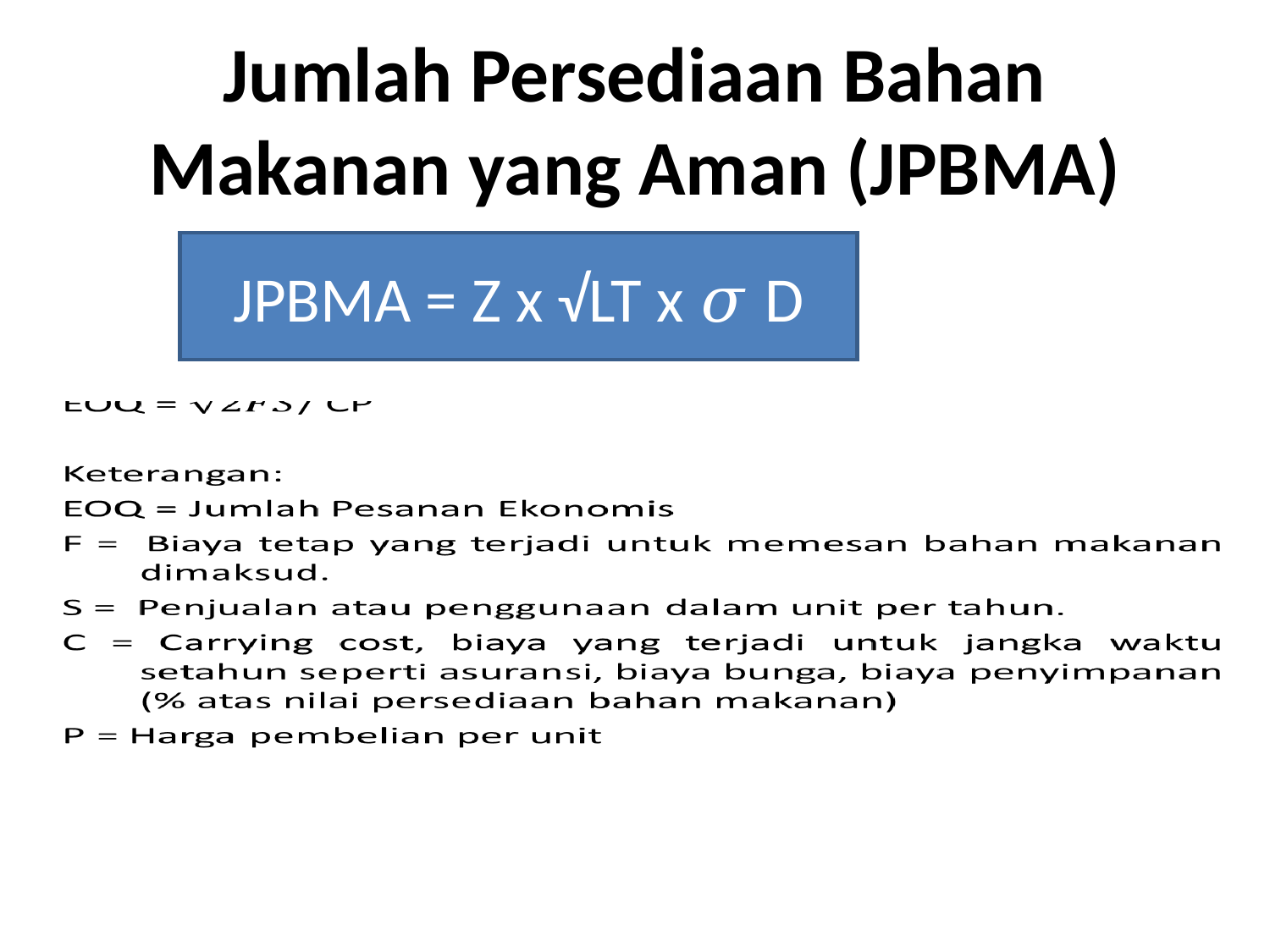

# Jumlah Persediaan Bahan Makanan yang Aman (JPBMA)
JPBMA = Z x √LT x 𝜎 D